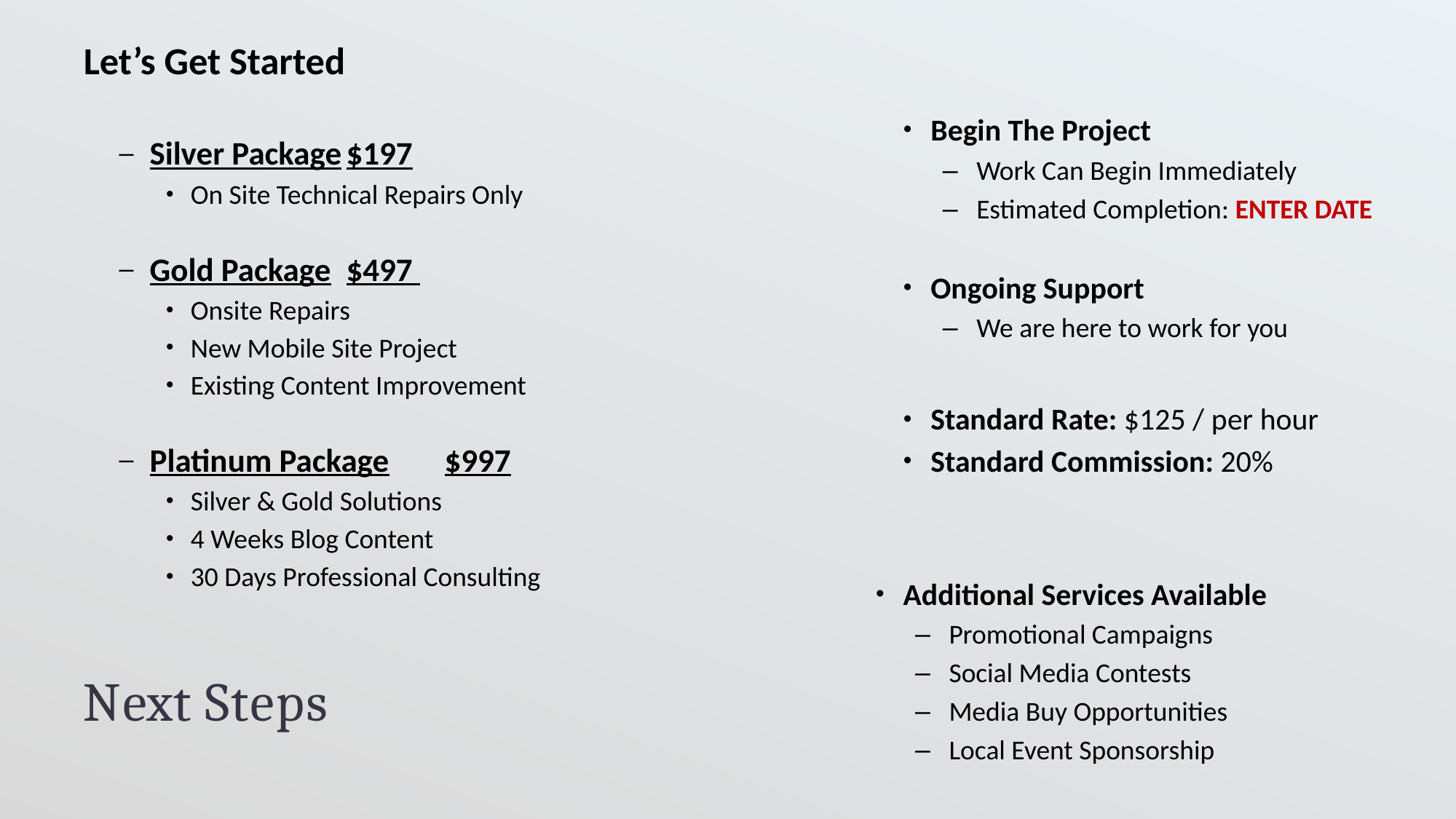

Let’s Get Started
Silver Package			$197
On Site Technical Repairs Only

Gold Package			$497
Onsite Repairs
New Mobile Site Project
Existing Content Improvement

Platinum Package		$997
Silver & Gold Solutions
4 Weeks Blog Content
30 Days Professional Consulting

Begin The Project
Work Can Begin Immediately
Estimated Completion: ENTER DATE

Ongoing Support
We are here to work for you

Standard Rate: $125 / per hour
Standard Commission: 20%
Additional Services Available
Promotional Campaigns
Social Media Contests
Media Buy Opportunities
Local Event Sponsorship

# Next Steps